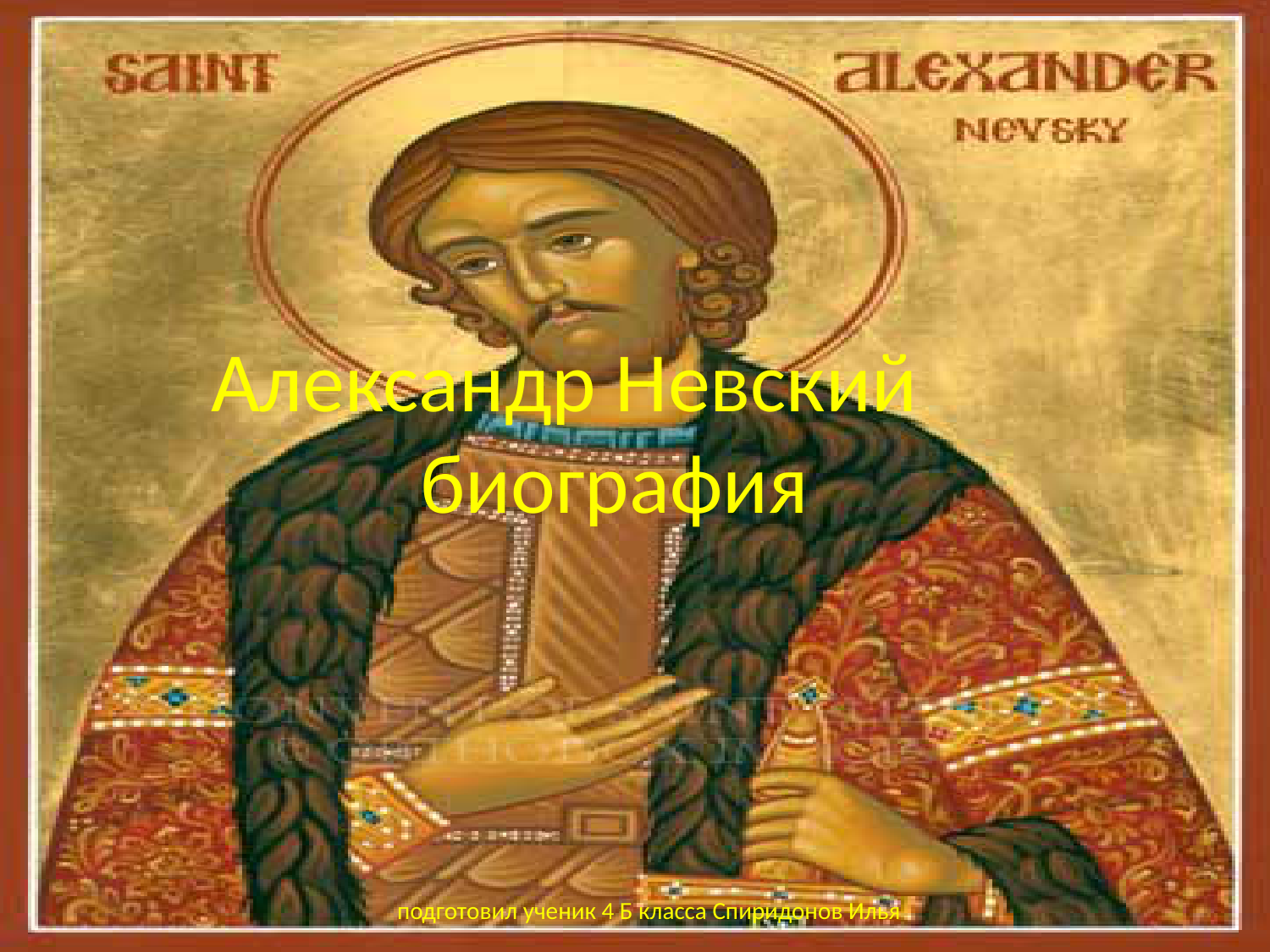

Александр Невский
           биография

                        подготовил ученик 4 Б класса Спиридонов Илья